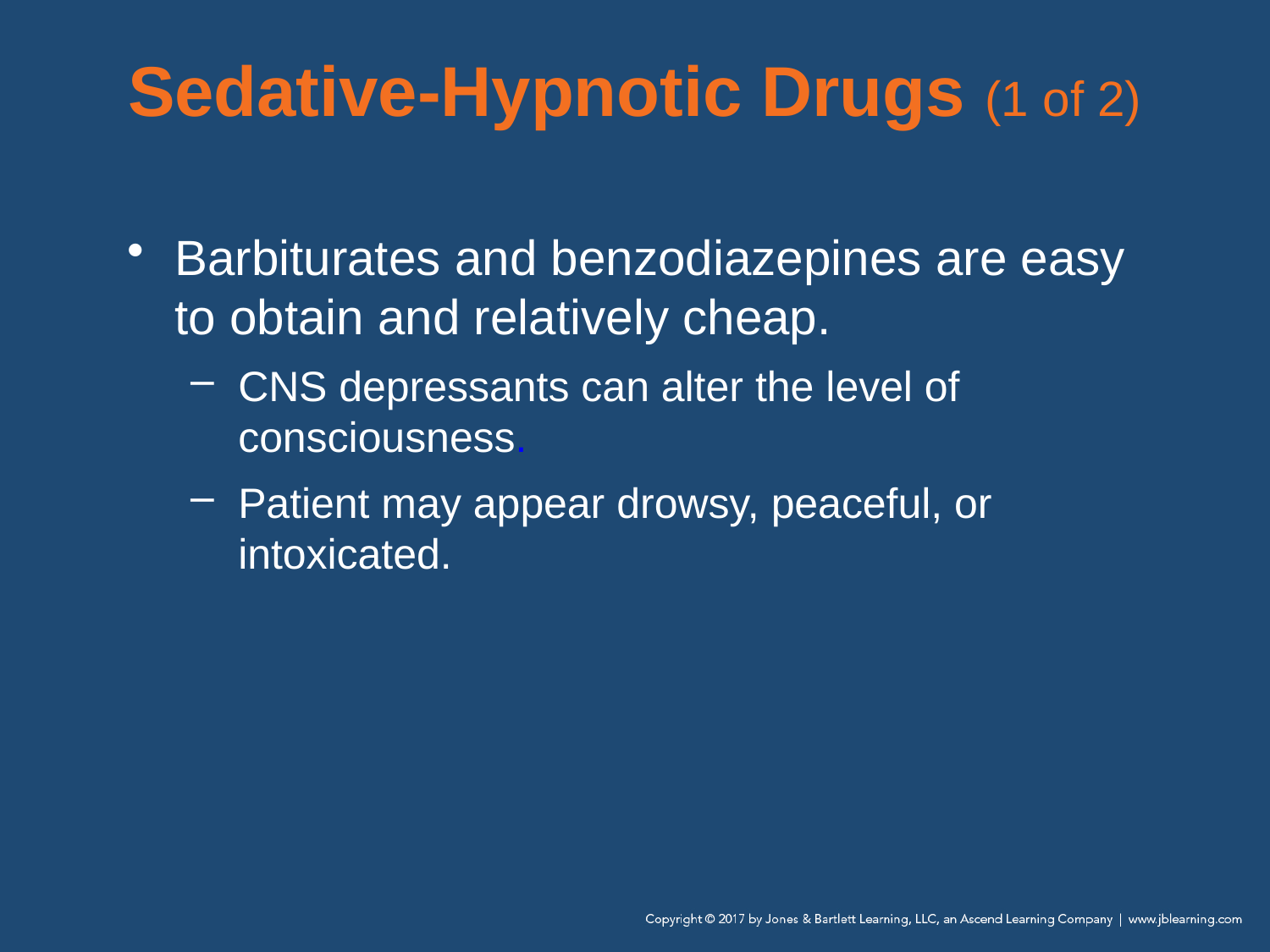

# Sedative-Hypnotic Drugs (1 of 2)
Barbiturates and benzodiazepines are easy to obtain and relatively cheap.
CNS depressants can alter the level of consciousness.
Patient may appear drowsy, peaceful, or intoxicated.